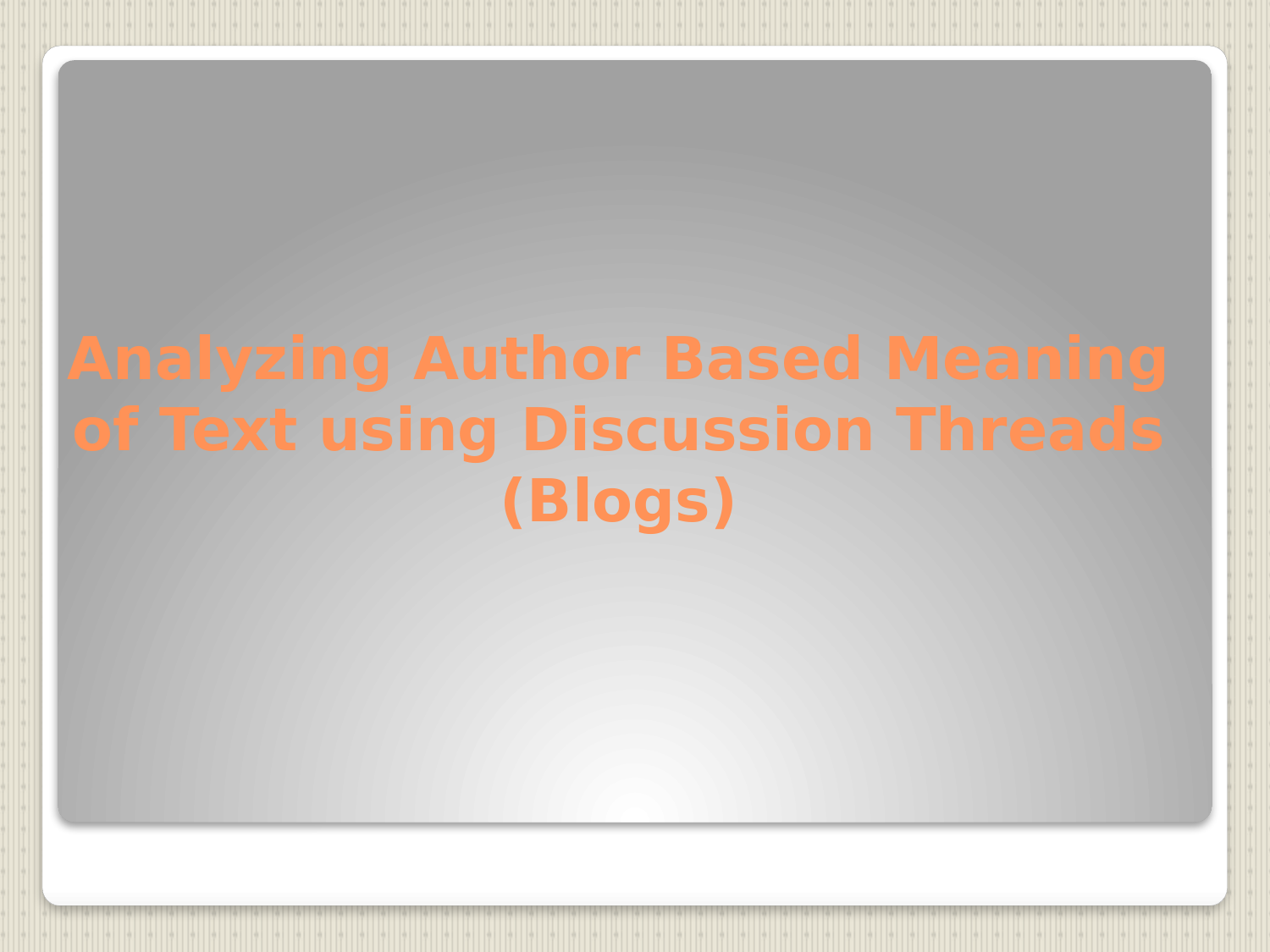

# Analyzing Author Based Meaning of Text using Discussion Threads (Blogs)